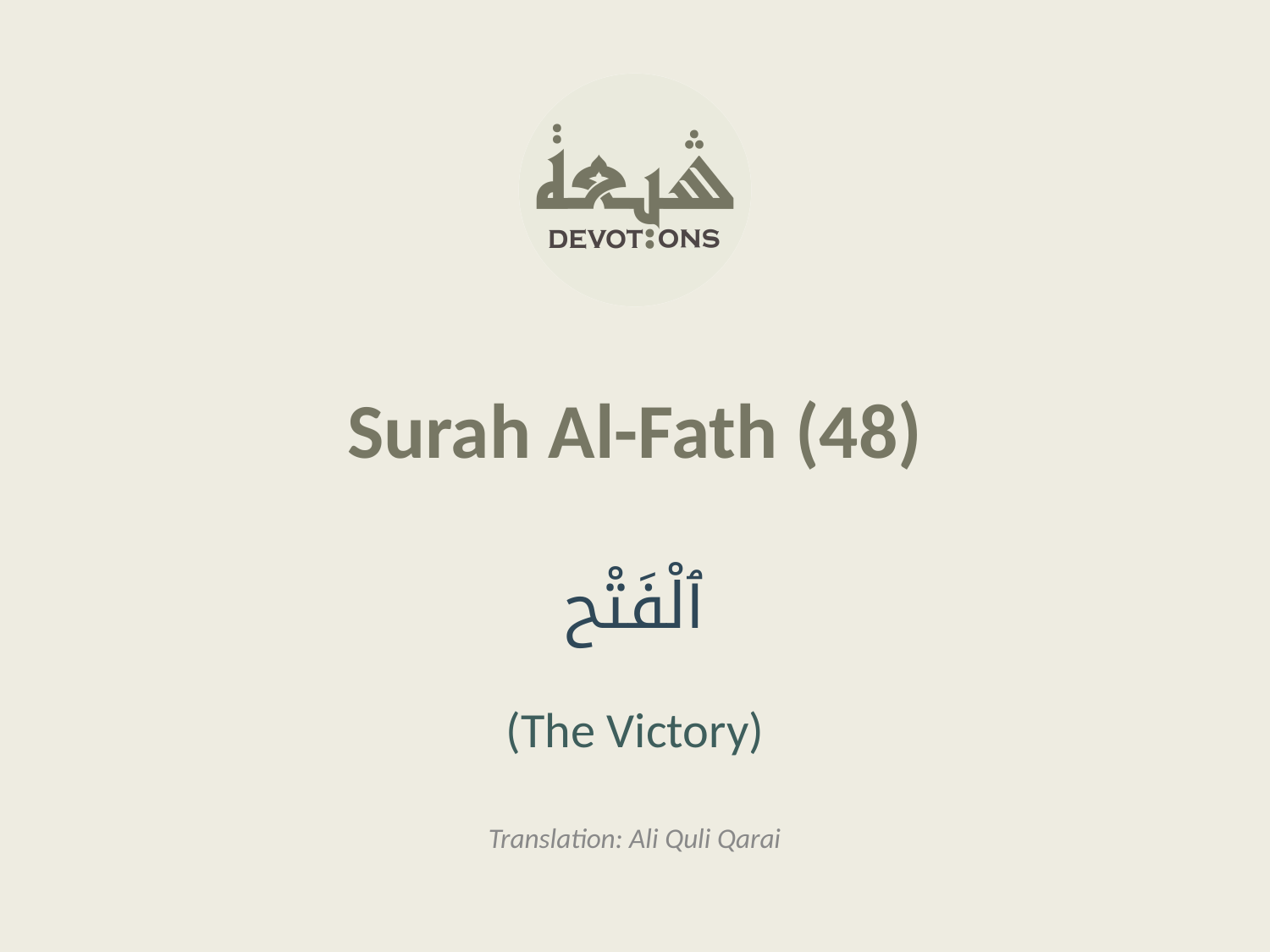

Surah Al-Fath (48)
ٱلْفَتْح
(The Victory)
Translation: Ali Quli Qarai